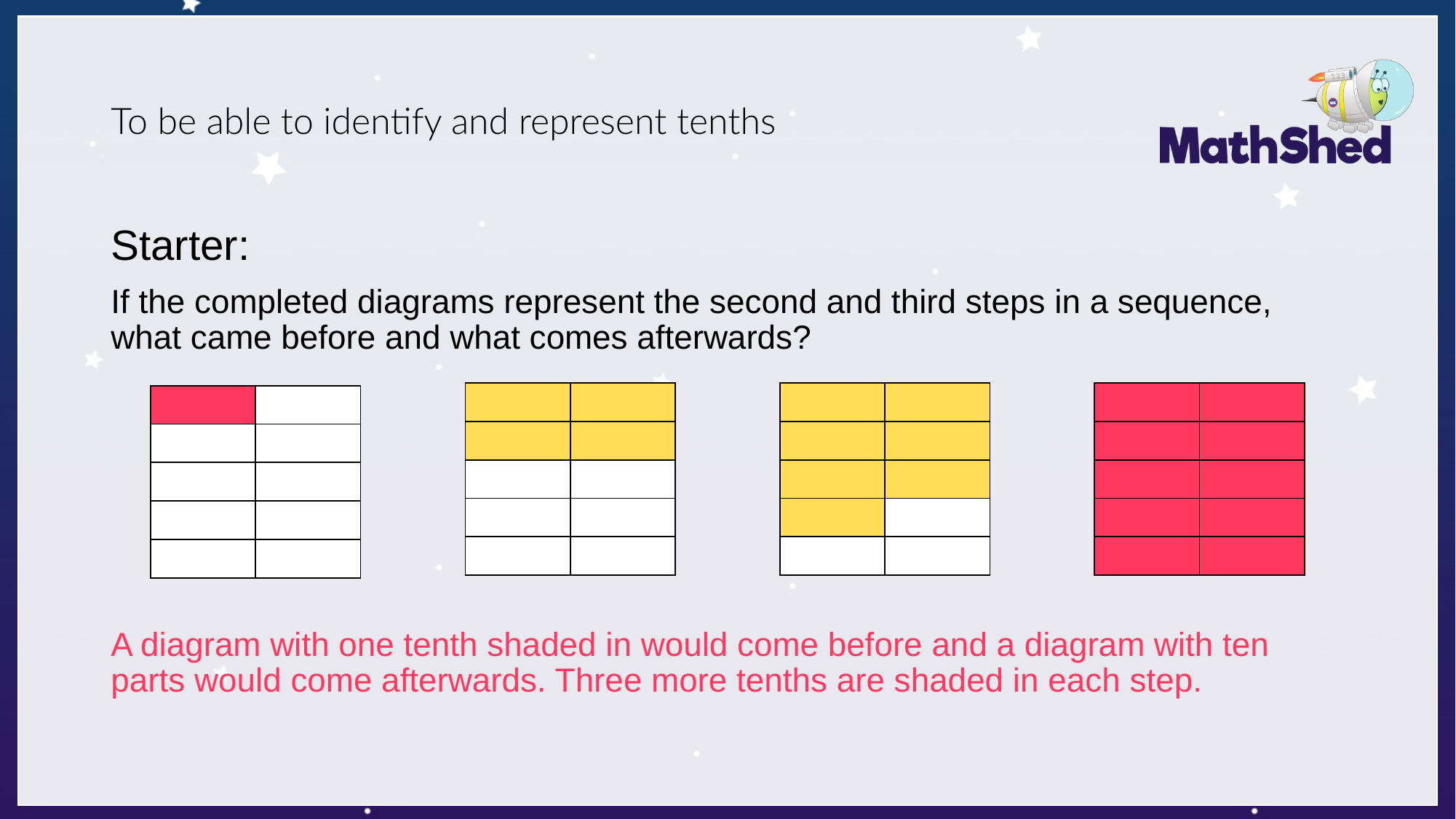

# To be able to identify and represent tenths
Starter:
If the completed diagrams represent the second and third steps in a sequence, what came before and what comes afterwards?

A diagram with one tenth shaded in would come before and a diagram with ten parts would come afterwards. Three more tenths are shaded in each step.
|  |  |
| --- | --- |
|  |  |
|  |  |
|  |  |
|  |  |
|  |  |
| --- | --- |
|  |  |
|  |  |
|  |  |
|  |  |
|  |  |
| --- | --- |
|  |  |
|  |  |
|  |  |
|  |  |
|  |  |
| --- | --- |
|  |  |
|  |  |
|  |  |
|  |  |